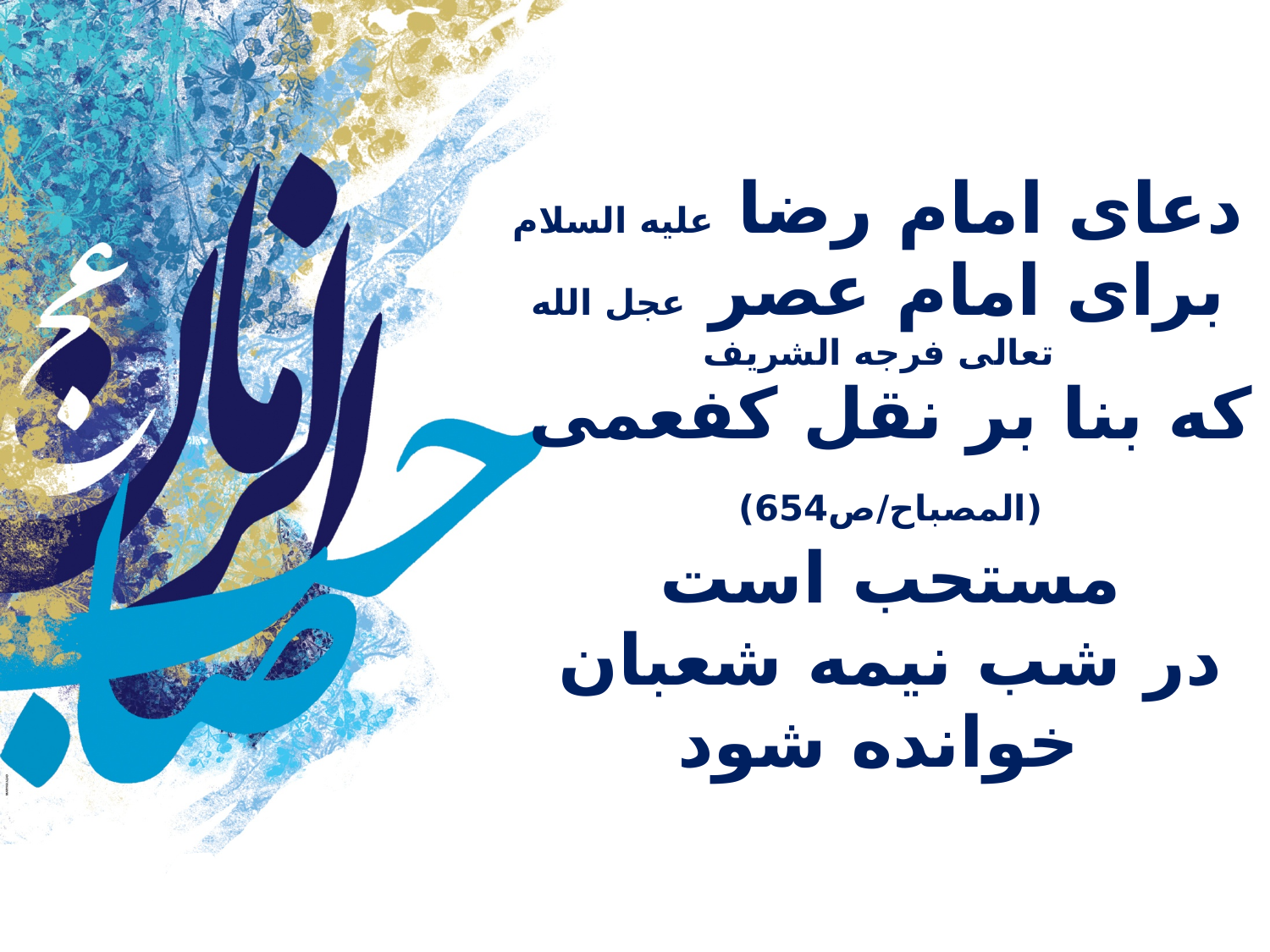

دعای امام رضا علیه السلام
برای امام عصر عجل الله تعالی فرجه الشریف
که بنا بر نقل کفعمی
(المصباح/ص654)
مستحب است
در شب نیمه شعبان
خوانده شود